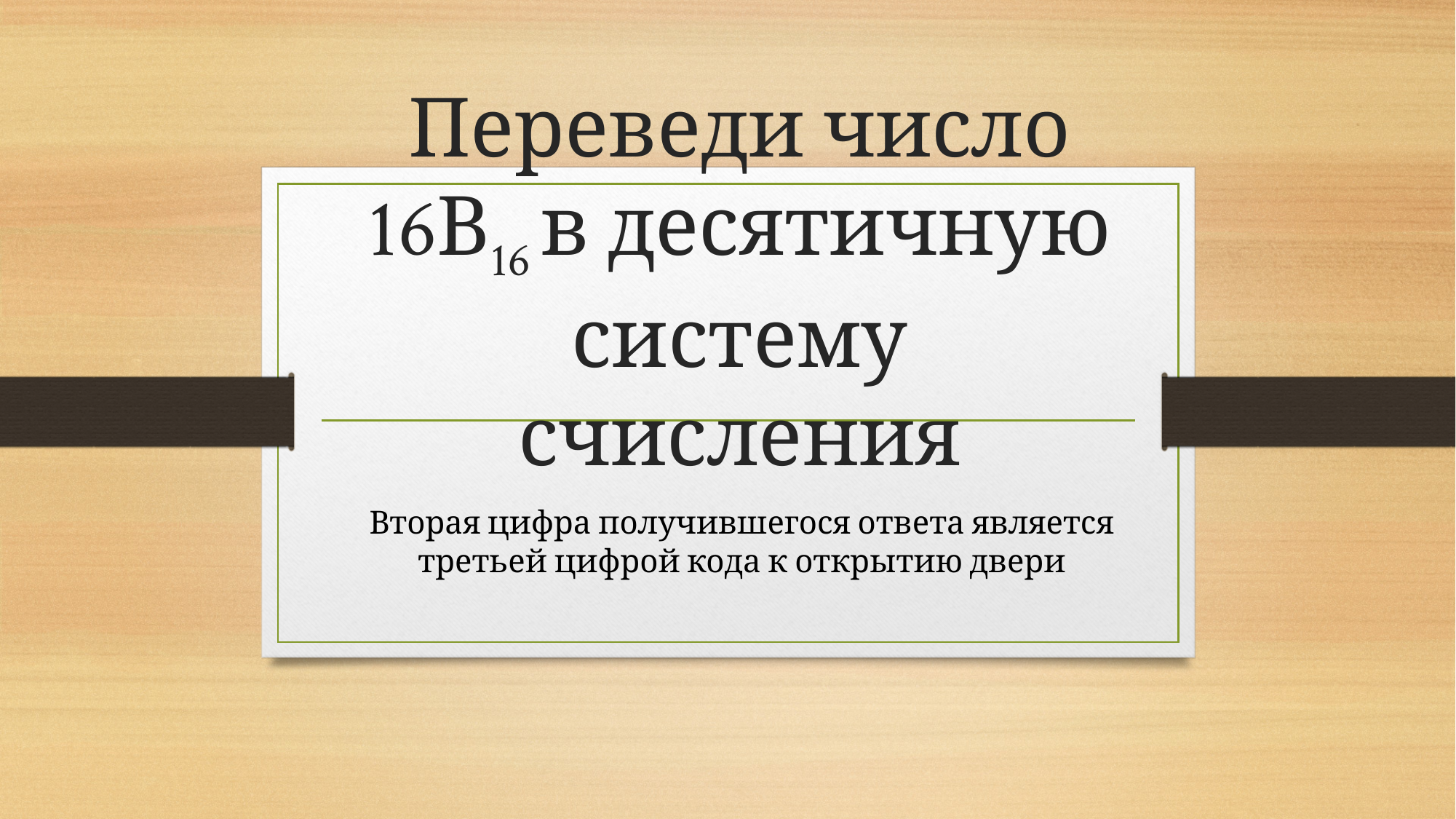

# Переведи число 16В16 в десятичную систему счисления

Вторая цифра получившегося ответа является третьей цифрой кода к открытию двери